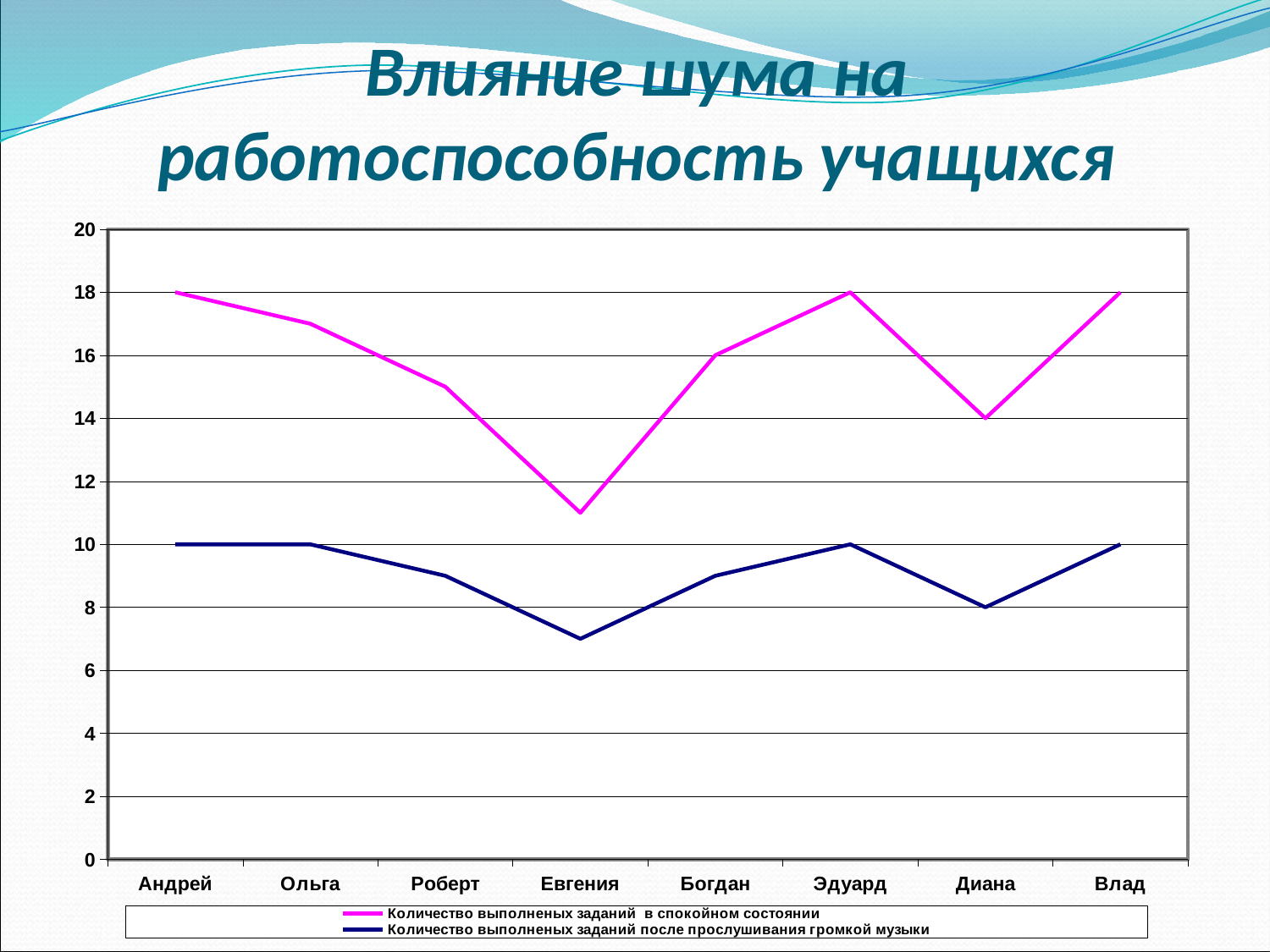

# Влияние шума на работоспособность учащихся

### Chart

| Category |  |  |
|---|---|---|
| Андрей | 10.0 | 8.0 |
| Ольга | 10.0 | 7.0 |
| Роберт | 9.0 | 6.0 |
| Евгения | 7.0 | 4.0 |
| Богдан | 9.0 | 7.0 |
| Эдуард | 10.0 | 8.0 |
| Диана | 8.0 | 6.0 |
| Влад | 10.0 | 8.0 |